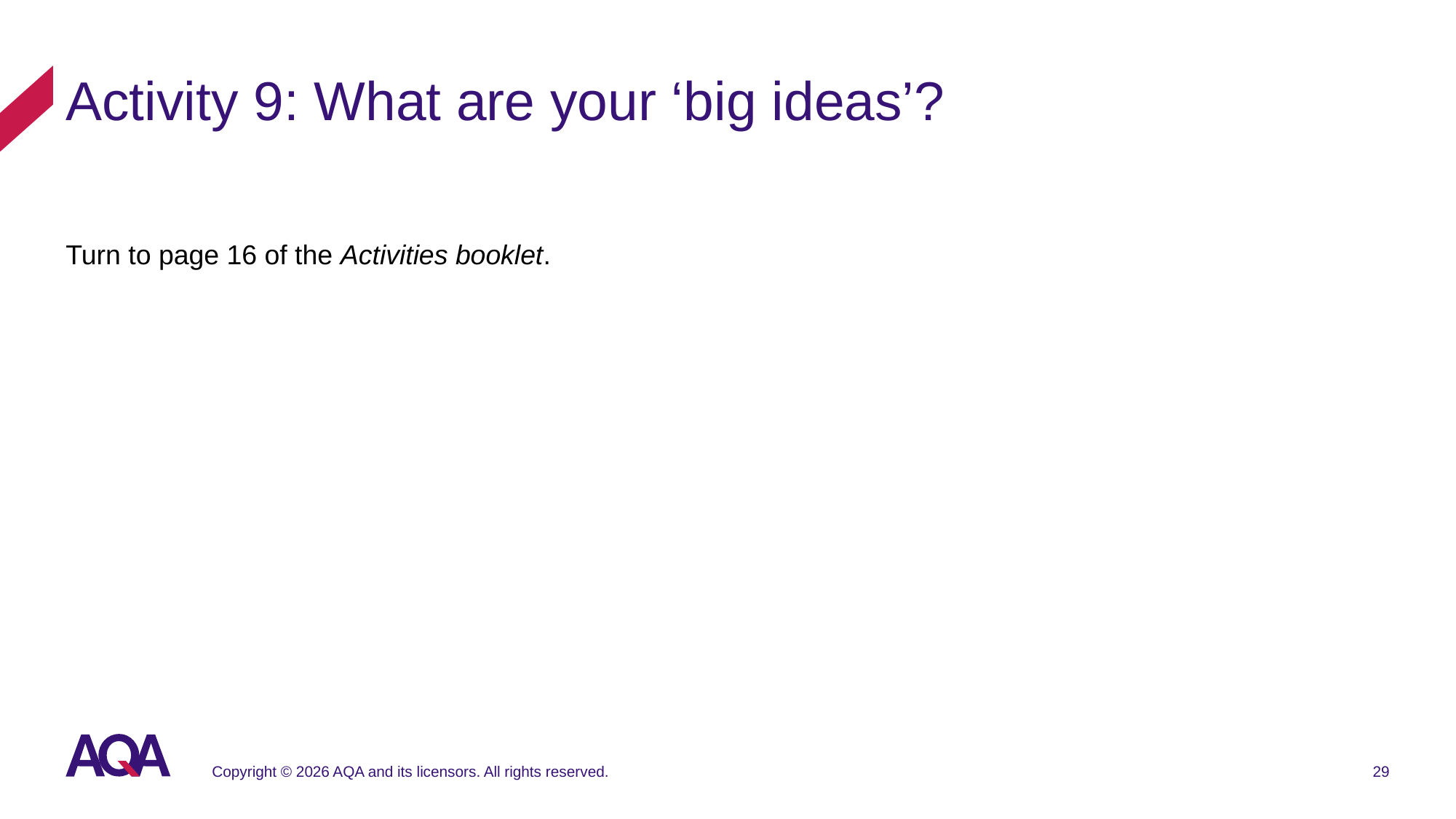

# Activity 9: What are your ‘big ideas’?
Turn to page 16 of the Activities booklet.

Copyright © 2026 AQA and its licensors. All rights reserved.
29